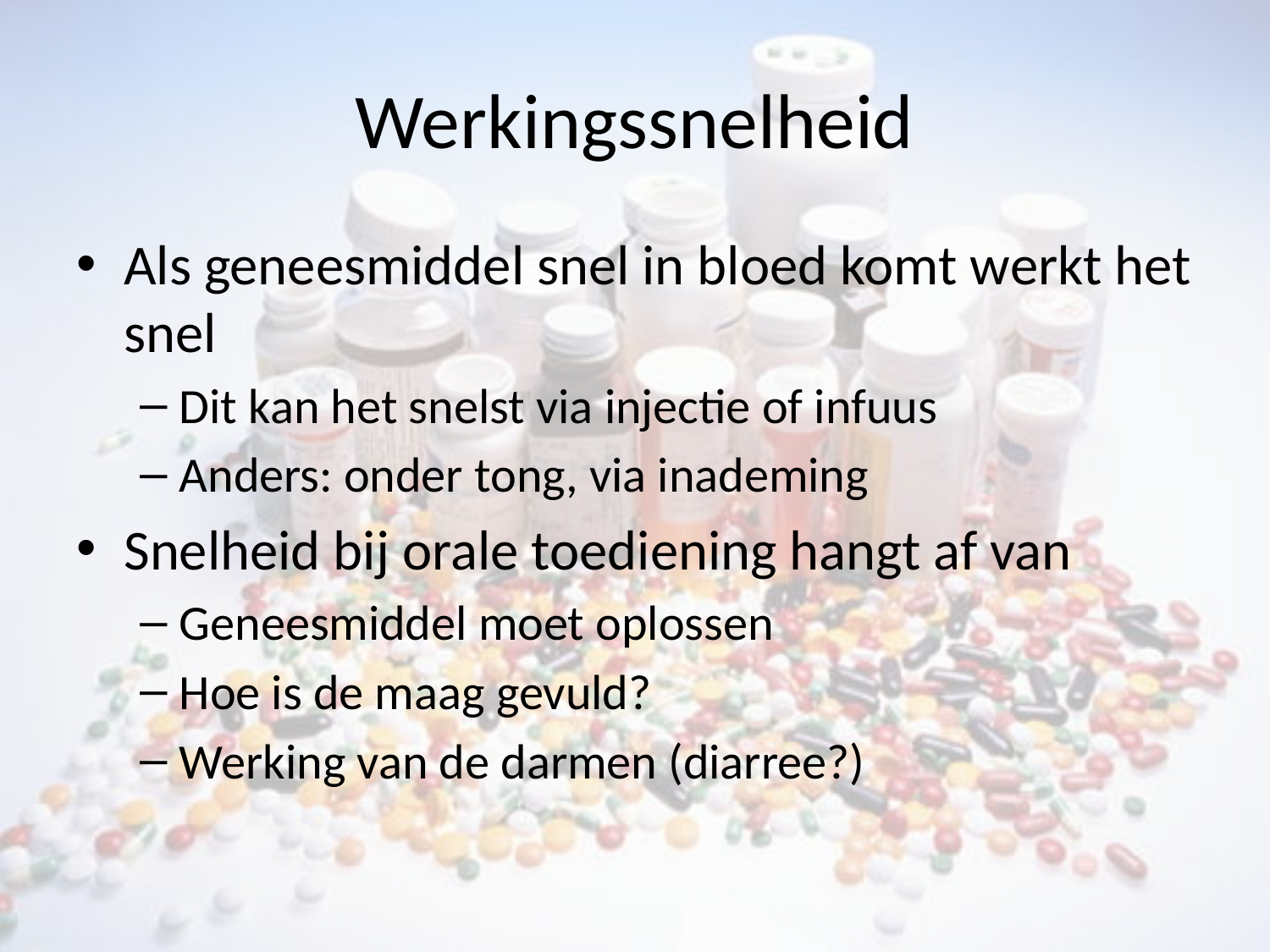

# Werkingssnelheid
Als geneesmiddel snel in bloed komt werkt het snel
Dit kan het snelst via injectie of infuus
Anders: onder tong, via inademing
Snelheid bij orale toediening hangt af van
Geneesmiddel moet oplossen
Hoe is de maag gevuld?
Werking van de darmen (diarree?)